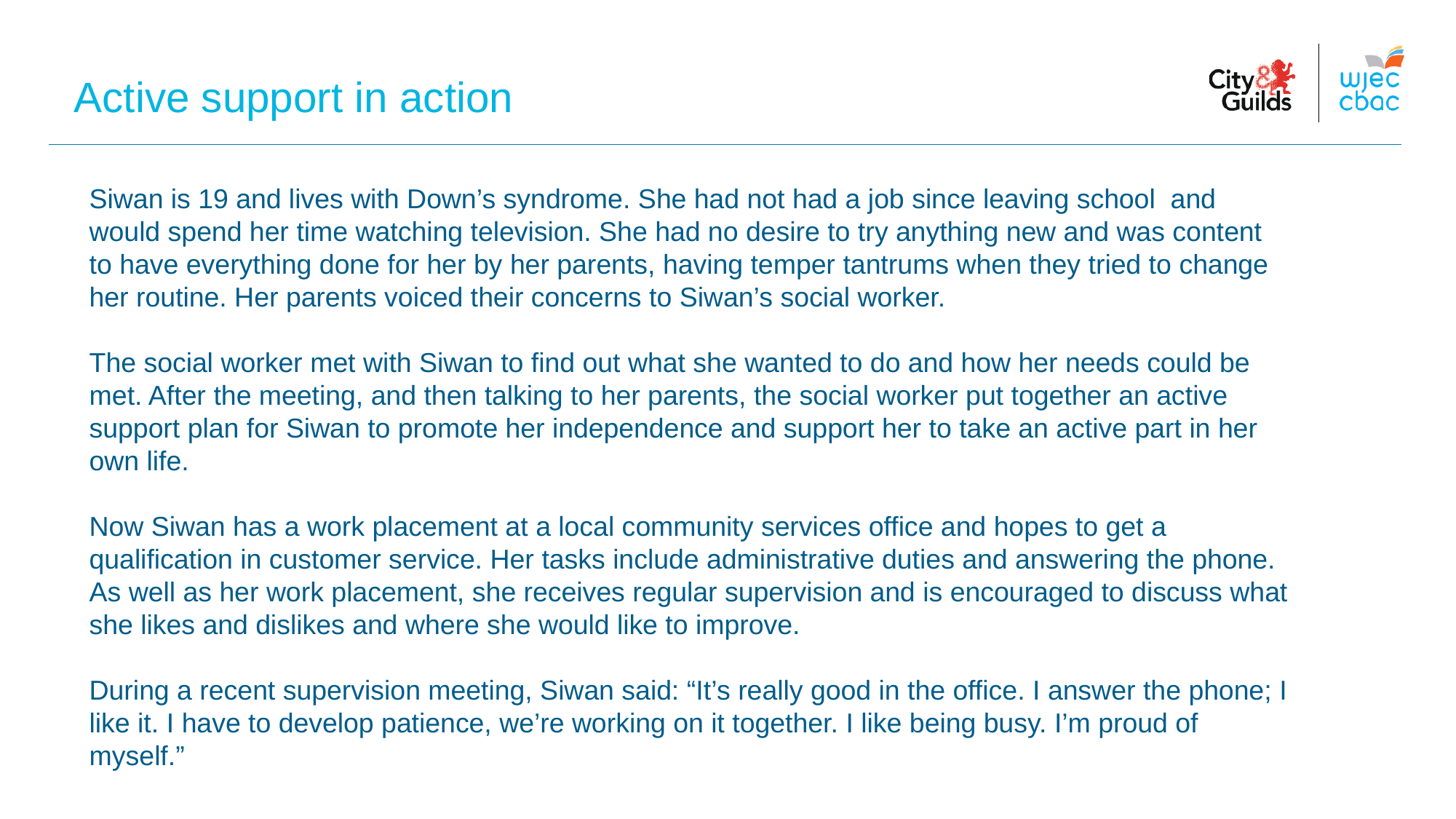

Active support in action

Siwan is 19 and lives with Down’s syndrome. She had not had a job since leaving school  and would spend her time watching television. She had no desire to try anything new and was content to have everything done for her by her parents, having temper tantrums when they tried to change her routine. Her parents voiced their concerns to Siwan’s social worker.

The social worker met with Siwan to find out what she wanted to do and how her needs could be met. After the meeting, and then talking to her parents, the social worker put together an active support plan for Siwan to promote her independence and support her to take an active part in her own life.

Now Siwan has a work placement at a local community services office and hopes to get a qualification in customer service. Her tasks include administrative duties and answering the phone. As well as her work placement, she receives regular supervision and is encouraged to discuss what she likes and dislikes and where she would like to improve.

During a recent supervision meeting, Siwan said: “It’s really good in the office. I answer the phone; I like it. I have to develop patience, we’re working on it together. I like being busy. I’m proud of myself.”